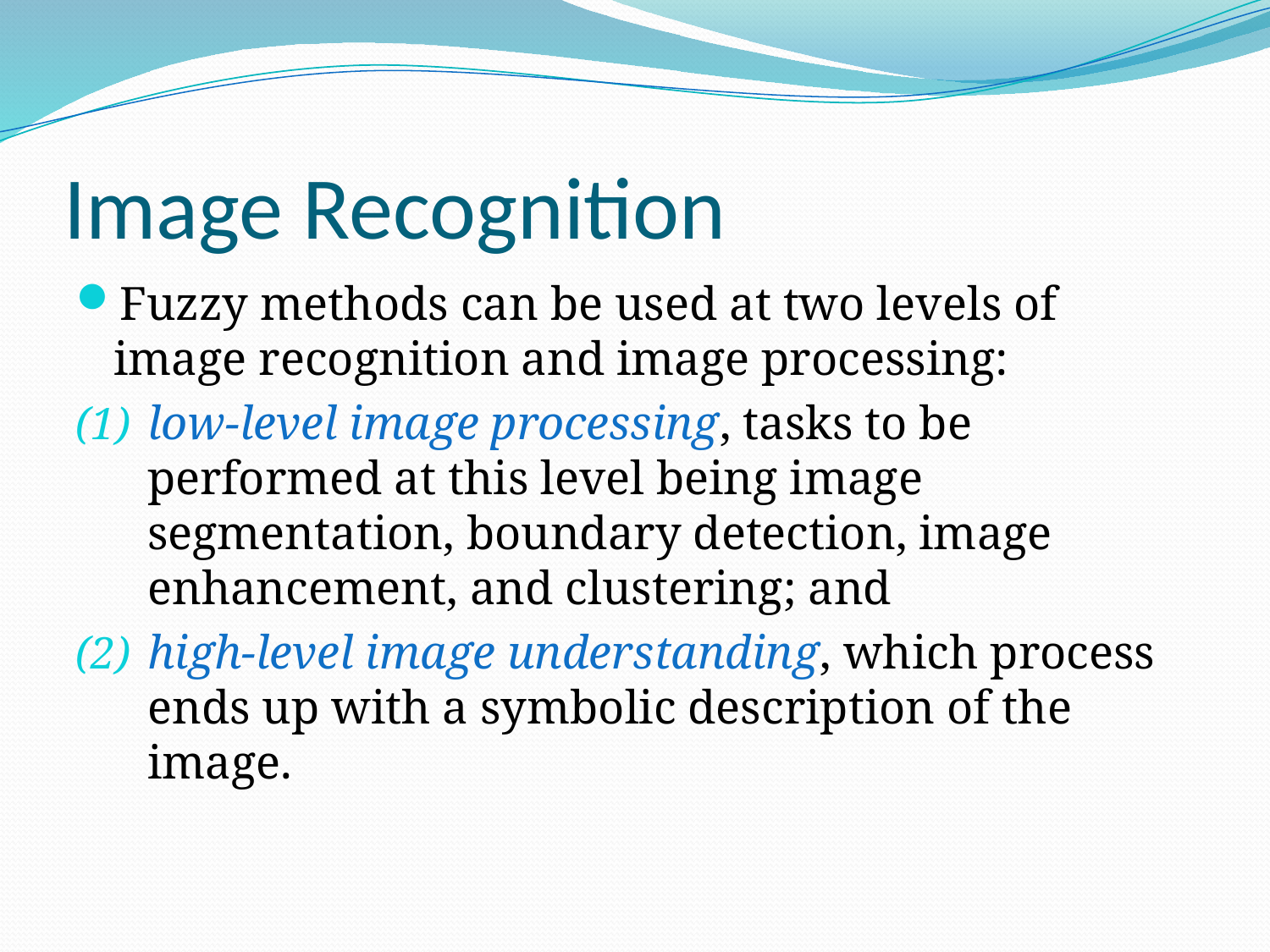

# Image Recognition
Fuzzy methods can be used at two levels of image recognition and image processing:
low-level image processing, tasks to be performed at this level being image segmentation, boundary detection, image enhancement, and clustering; and
high-level image understanding, which process ends up with a symbolic description of the image.